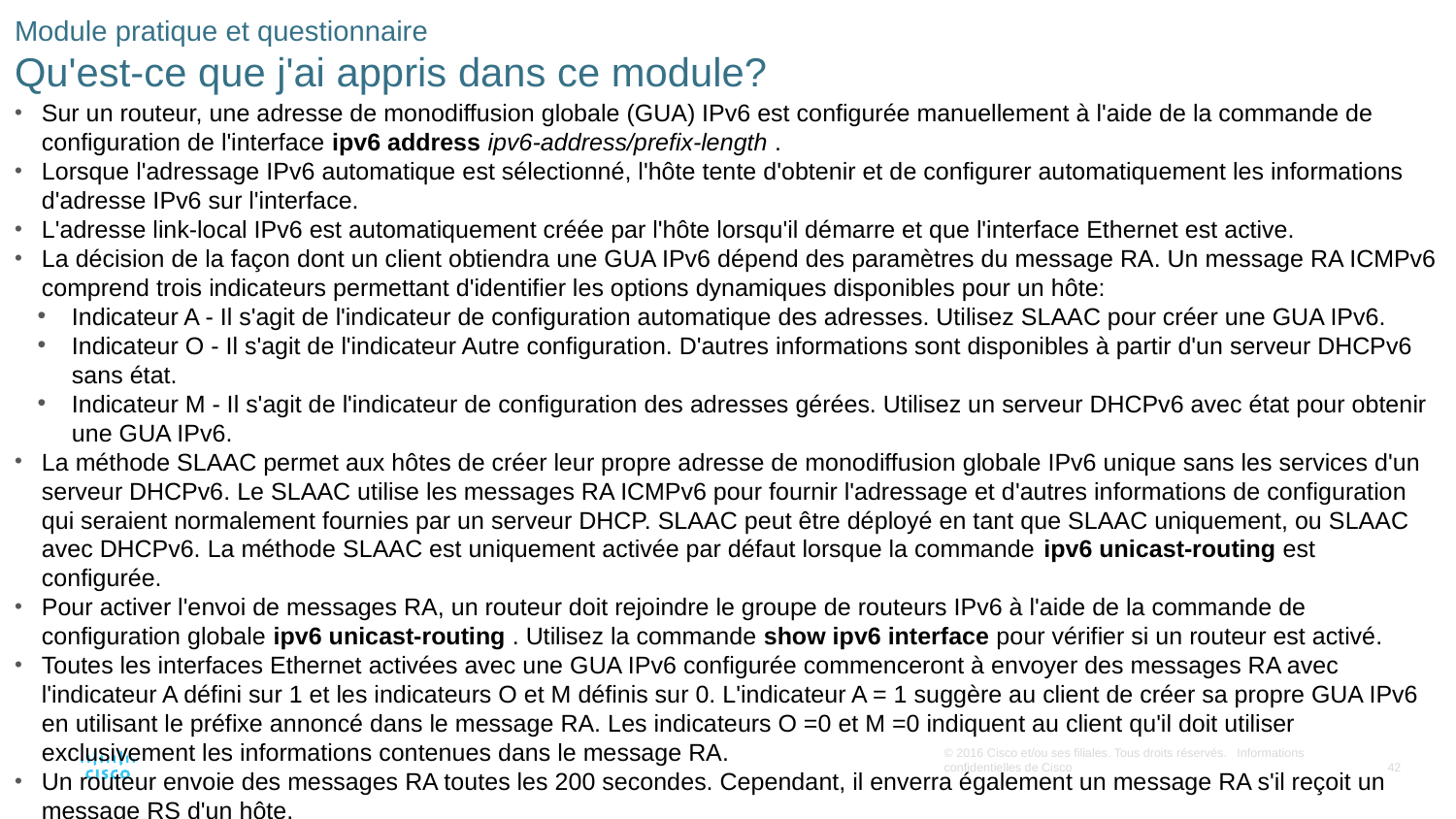

# Module pratique et questionnaire Qu'est-ce que j'ai appris dans ce module?
Sur un routeur, une adresse de monodiffusion globale (GUA) IPv6 est configurée manuellement à l'aide de la commande de configuration de l'interface ipv6 address ipv6-address/prefix-length .
Lorsque l'adressage IPv6 automatique est sélectionné, l'hôte tente d'obtenir et de configurer automatiquement les informations d'adresse IPv6 sur l'interface.
L'adresse link-local IPv6 est automatiquement créée par l'hôte lorsqu'il démarre et que l'interface Ethernet est active.
La décision de la façon dont un client obtiendra une GUA IPv6 dépend des paramètres du message RA. Un message RA ICMPv6 comprend trois indicateurs permettant d'identifier les options dynamiques disponibles pour un hôte:
Indicateur A - Il s'agit de l'indicateur de configuration automatique des adresses. Utilisez SLAAC pour créer une GUA IPv6.
Indicateur O - Il s'agit de l'indicateur Autre configuration. D'autres informations sont disponibles à partir d'un serveur DHCPv6 sans état.
Indicateur M - Il s'agit de l'indicateur de configuration des adresses gérées. Utilisez un serveur DHCPv6 avec état pour obtenir une GUA IPv6.
La méthode SLAAC permet aux hôtes de créer leur propre adresse de monodiffusion globale IPv6 unique sans les services d'un serveur DHCPv6. Le SLAAC utilise les messages RA ICMPv6 pour fournir l'adressage et d'autres informations de configuration qui seraient normalement fournies par un serveur DHCP. SLAAC peut être déployé en tant que SLAAC uniquement, ou SLAAC avec DHCPv6. La méthode SLAAC est uniquement activée par défaut lorsque la commande ipv6 unicast-routing est configurée.
Pour activer l'envoi de messages RA, un routeur doit rejoindre le groupe de routeurs IPv6 à l'aide de la commande de configuration globale ipv6 unicast-routing . Utilisez la commande show ipv6 interface pour vérifier si un routeur est activé.
Toutes les interfaces Ethernet activées avec une GUA IPv6 configurée commenceront à envoyer des messages RA avec l'indicateur A défini sur 1 et les indicateurs O et M définis sur 0. L'indicateur A = 1 suggère au client de créer sa propre GUA IPv6 en utilisant le préfixe annoncé dans le message RA. Les indicateurs O =0 et M =0 indiquent au client qu'il doit utiliser exclusivement les informations contenues dans le message RA.
Un routeur envoie des messages RA toutes les 200 secondes. Cependant, il enverra également un message RA s'il reçoit un message RS d'un hôte.